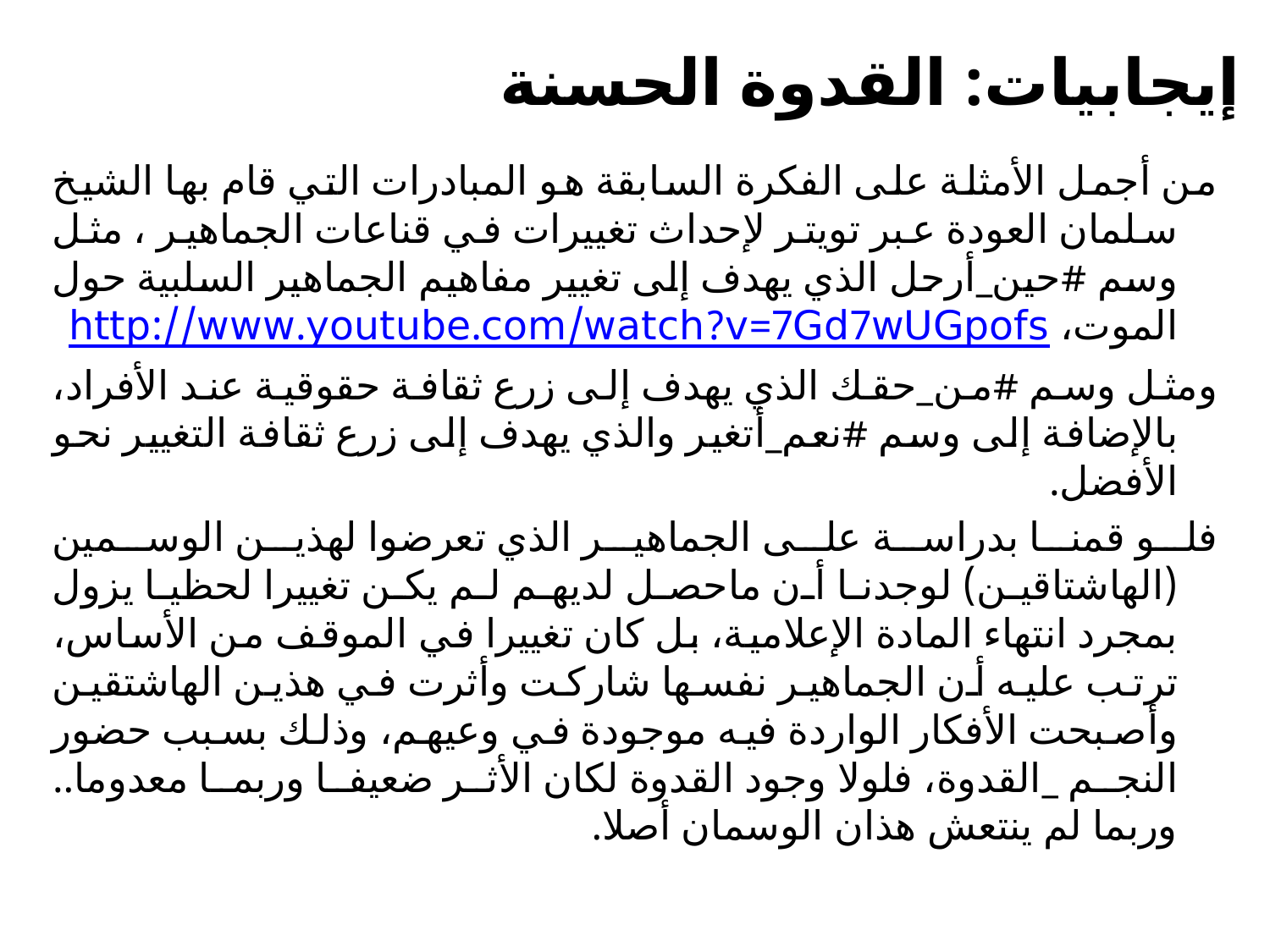

# إيجابيات: القدوة الحسنة
من أجمل الأمثلة على الفكرة السابقة هو المبادرات التي قام بها الشيخ سلمان العودة عبر تويتر لإحداث تغييرات في قناعات الجماهير ، مثل وسم #حين_أرحل الذي يهدف إلى تغيير مفاهيم الجماهير السلبية حول الموت، http://www.youtube.com/watch?v=7Gd7wUGpofs
ومثل وسم #من_حقك الذي يهدف إلى زرع ثقافة حقوقية عند الأفراد، بالإضافة إلى وسم #نعم_أتغير والذي يهدف إلى زرع ثقافة التغيير نحو الأفضل.
فلو قمنا بدراسة على الجماهير الذي تعرضوا لهذين الوسمين (الهاشتاقين) لوجدنا أن ماحصل لديهم لم يكن تغييرا لحظيا يزول بمجرد انتهاء المادة الإعلامية، بل كان تغييرا في الموقف من الأساس، ترتب عليه أن الجماهير نفسها شاركت وأثرت في هذين الهاشتقين وأصبحت الأفكار الواردة فيه موجودة في وعيهم، وذلك بسبب حضور النجم _القدوة، فلولا وجود القدوة لكان الأثر ضعيفا وربما معدوما.. وربما لم ينتعش هذان الوسمان أصلا.